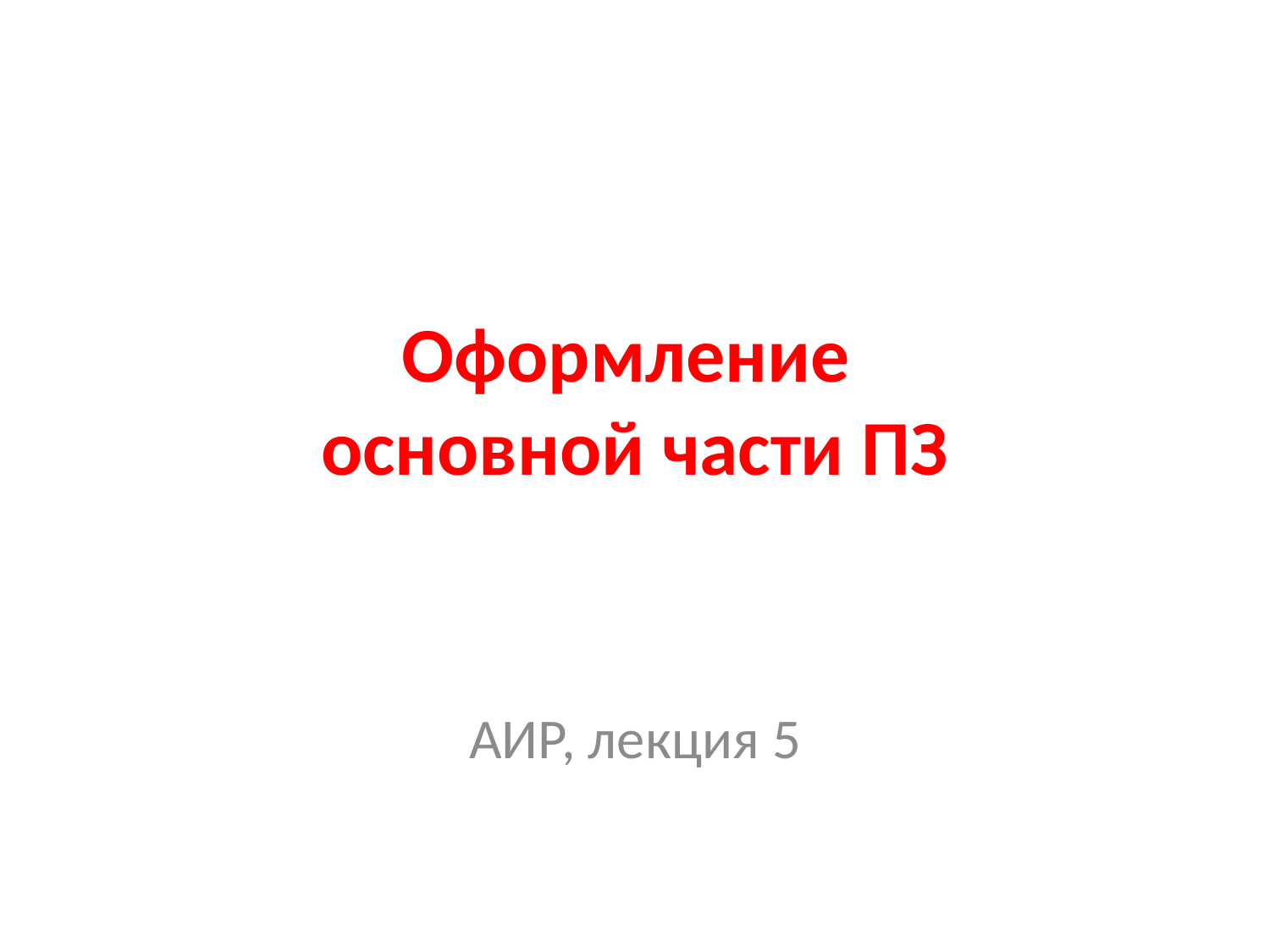

# Оформление основной части ПЗ
АИР, лекция 5